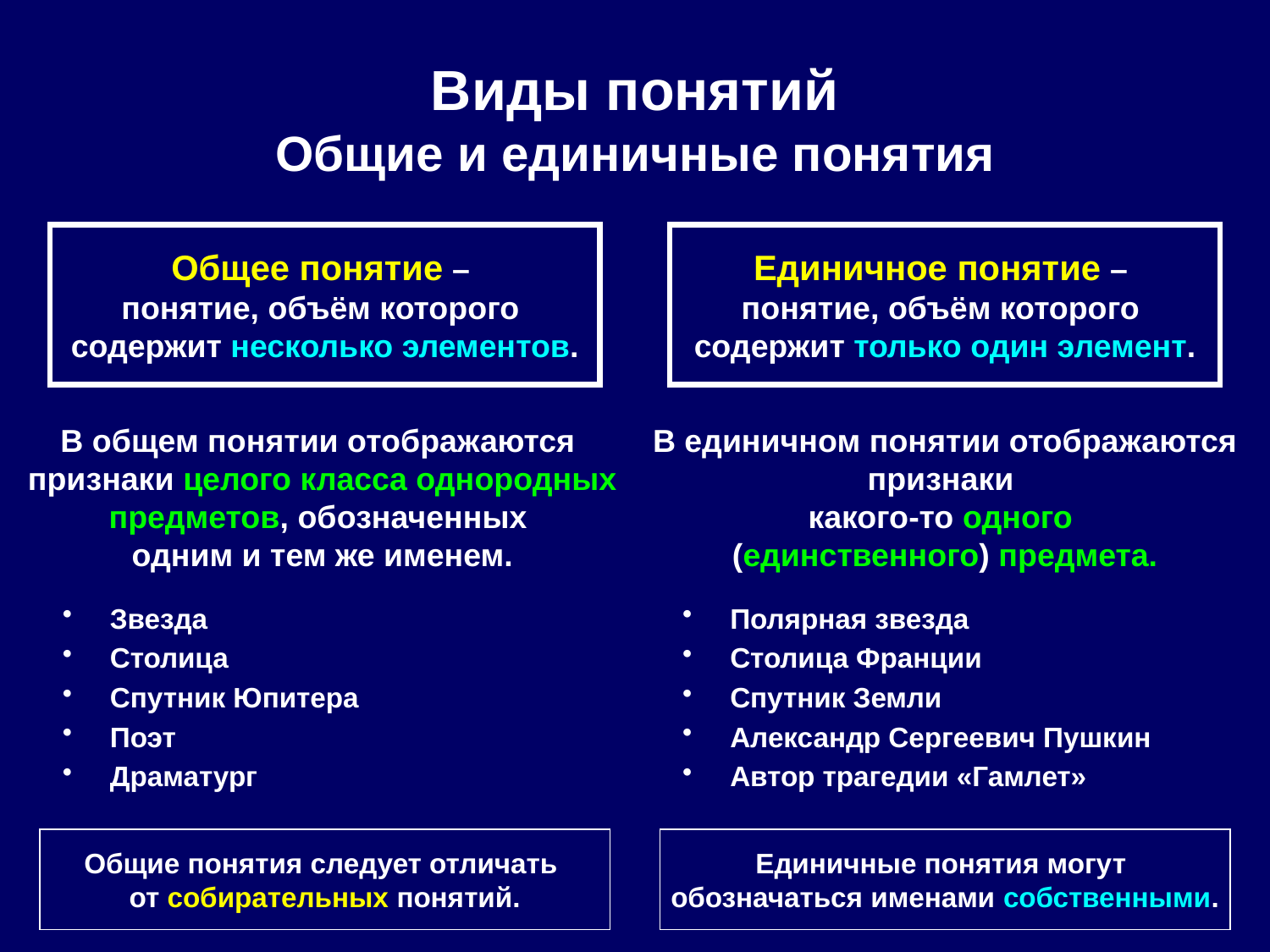

Виды понятий
Общие и единичные понятия
Общее понятие –
понятие, объём которого
содержит несколько элементов.
Единичное понятие –
понятие, объём которого
содержит только один элемент.
В общем понятии отображаются
признаки целого класса однородных предметов, обозначенных
одним и тем же именем.
В единичном понятии отображаются признаки
какого-то одного
(единственного) предмета.
Звезда
Столица
Спутник Юпитера
Поэт
Драматург
Полярная звезда
Столица Франции
Спутник Земли
Александр Сергеевич Пушкин
Автор трагедии «Гамлет»
Общие понятия следует отличать
от собирательных понятий.
Единичные понятия могут
обозначаться именами собственными.